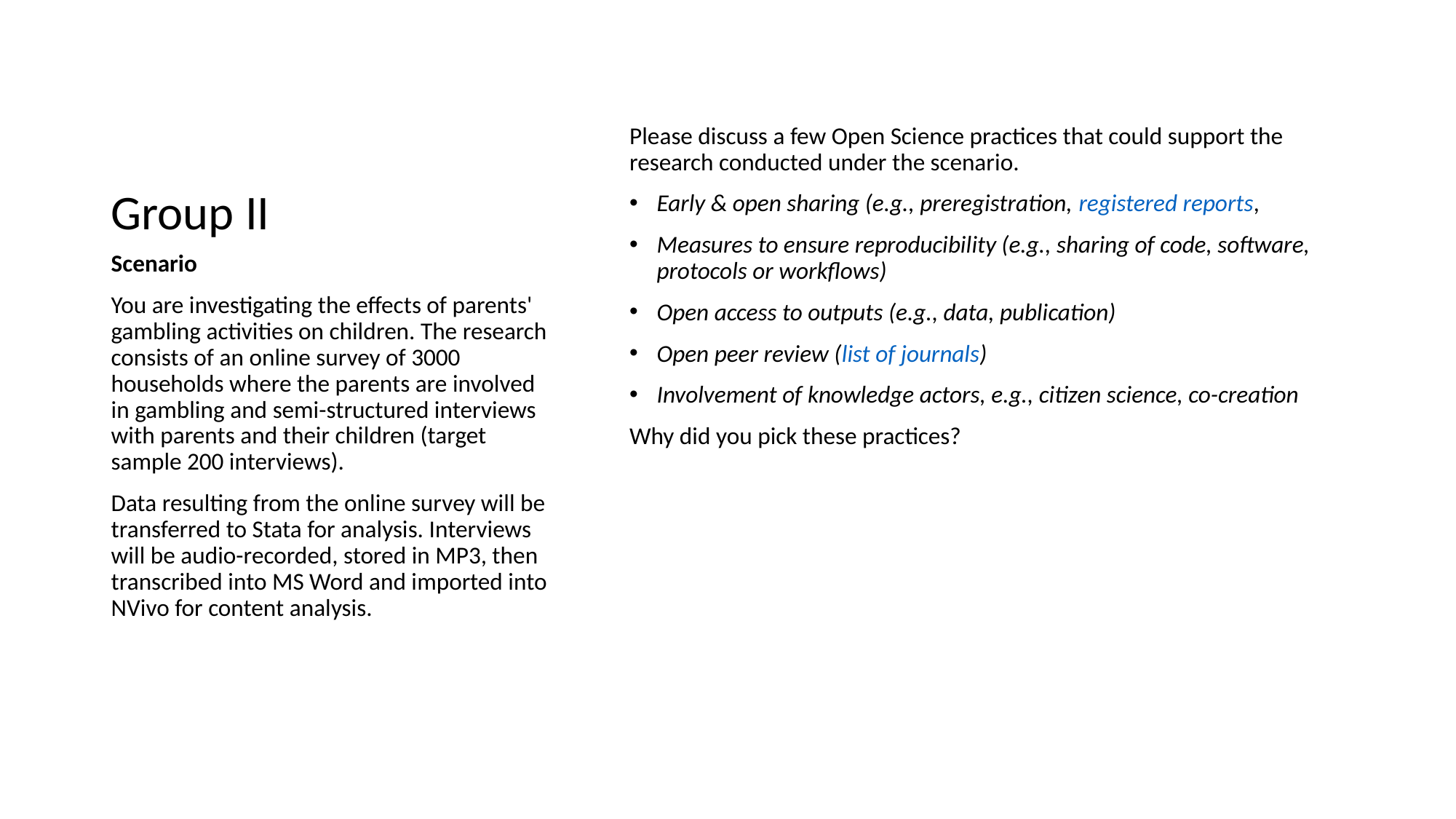

# Group II
Please discuss a few Open Science practices that could support the research conducted under the scenario.
Early & open sharing (e.g., preregistration, registered reports,
Measures to ensure reproducibility (e.g., sharing of code, software, protocols or workflows)
Open access to outputs (e.g., data, publication)
Open peer review (list of journals)
Involvement of knowledge actors, e.g., citizen science, co-creation
Why did you pick these practices?
Scenario
You are investigating the effects of parents' gambling activities on children. The research consists of an online survey of 3000 households where the parents are involved in gambling and semi-structured interviews with parents and their children (target sample 200 interviews).
Data resulting from the online survey will be transferred to Stata for analysis. Interviews will be audio-recorded, stored in MP3, then transcribed into MS Word and imported into NVivo for content analysis.